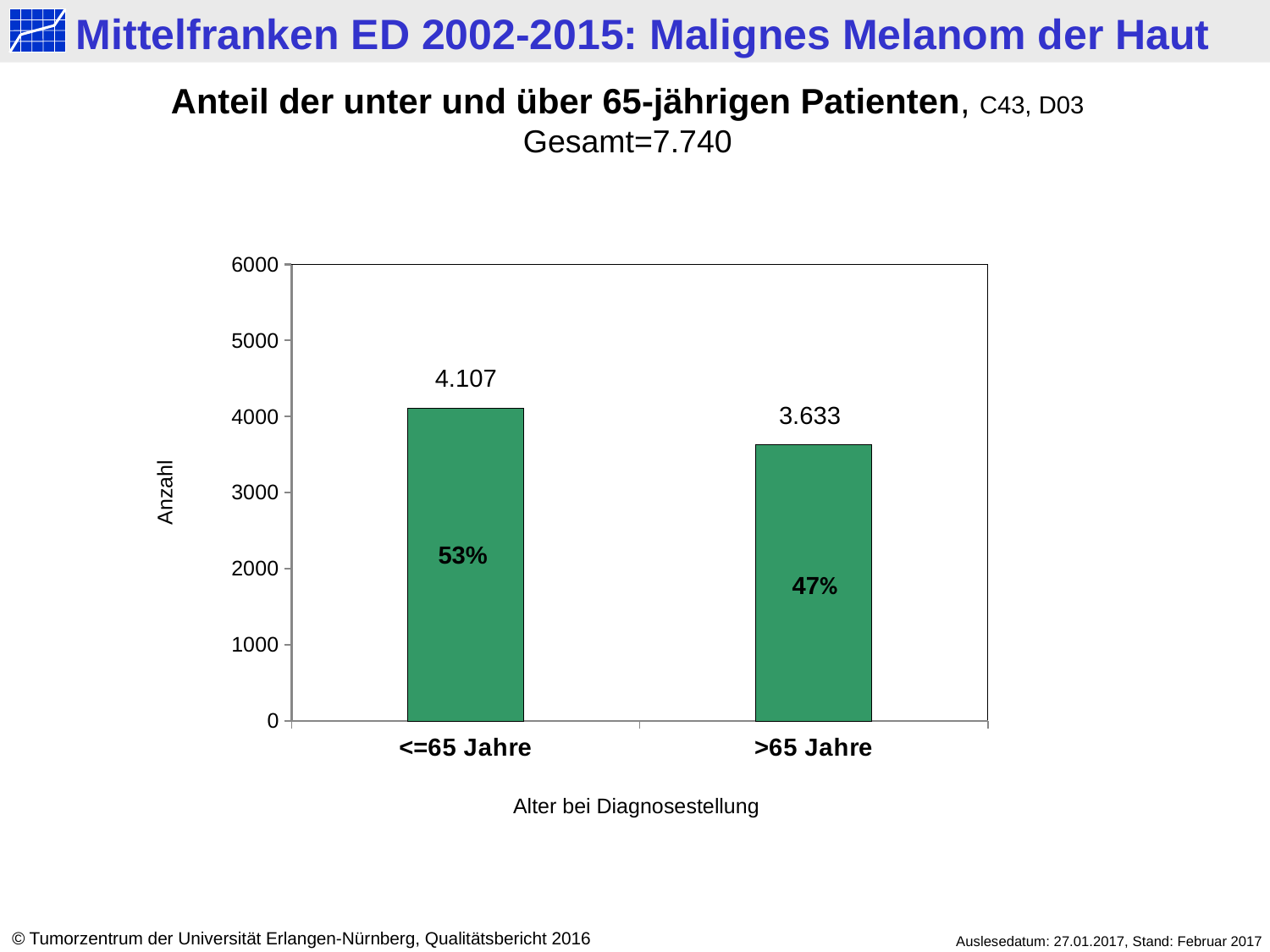

Anteil der unter und über 65-jährigen Patienten, C43, D03
Gesamt=7.740

### Chart

| Category | Datenreihe 1 |
|---|---|
| <=65 Jahre | 4107.0 |
| >65 Jahre | 3633.0 |
4.107
3.633
Anzahl
53%
47%
Alter bei Diagnosestellung